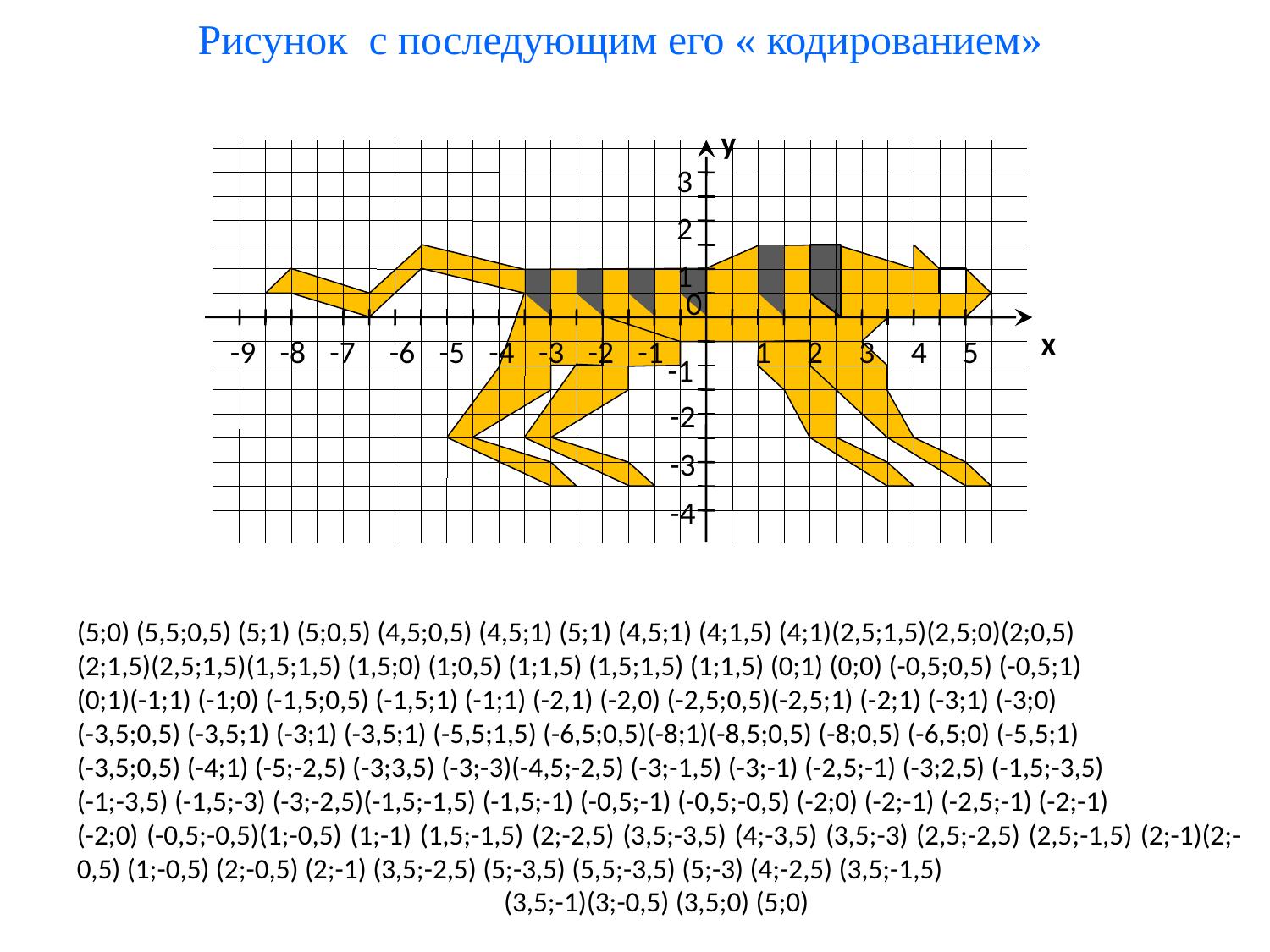

Рисунок  с последующим его « кодированием»
y
3
2

1
0
x
1
2
3
4
5
-9
-8
-7
-6
-5
-4
-3
-2
-1
-1
-2
-3
-4
(5;0) (5,5;0,5) (5;1) (5;0,5) (4,5;0,5) (4,5;1) (5;1) (4,5;1) (4;1,5) (4;1)(2,5;1,5)(2,5;0)(2;0,5)
(2;1,5)(2,5;1,5)(1,5;1,5) (1,5;0) (1;0,5) (1;1,5) (1,5;1,5) (1;1,5) (0;1) (0;0) (-0,5;0,5) (-0,5;1)
(0;1)(-1;1) (-1;0) (-1,5;0,5) (-1,5;1) (-1;1) (-2,1) (-2,0) (-2,5;0,5)(-2,5;1) (-2;1) (-3;1) (-3;0)
(-3,5;0,5) (-3,5;1) (-3;1) (-3,5;1) (-5,5;1,5) (-6,5;0,5)(-8;1)(-8,5;0,5) (-8;0,5) (-6,5;0) (-5,5;1)
(-3,5;0,5) (-4;1) (-5;-2,5) (-3;3,5) (-3;-3)(-4,5;-2,5) (-3;-1,5) (-3;-1) (-2,5;-1) (-3;2,5) (-1,5;-3,5)
(-1;-3,5) (-1,5;-3) (-3;-2,5)(-1,5;-1,5) (-1,5;-1) (-0,5;-1) (-0,5;-0,5) (-2;0) (-2;-1) (-2,5;-1) (-2;-1)
(-2;0) (-0,5;-0,5)(1;-0,5) (1;-1) (1,5;-1,5) (2;-2,5) (3,5;-3,5) (4;-3,5) (3,5;-3) (2,5;-2,5) (2,5;-1,5) (2;-1)(2;-0,5) (1;-0,5) (2;-0,5) (2;-1) (3,5;-2,5) (5;-3,5) (5,5;-3,5) (5;-3) (4;-2,5) (3,5;-1,5)
(3,5;-1)(3;-0,5) (3,5;0) (5;0)